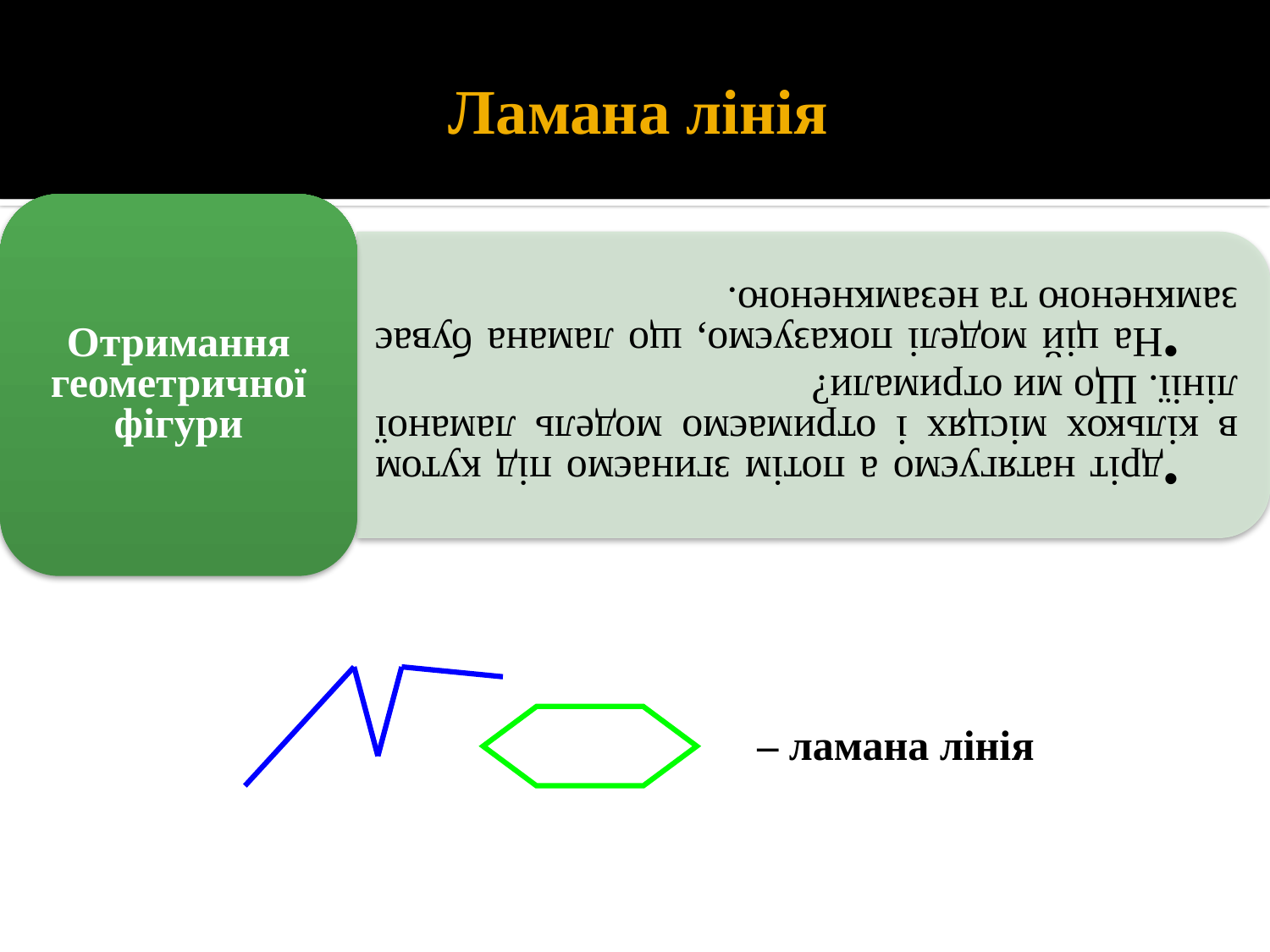

# Ламана лінія
дріт натягуємо а потім згинаємо під кутом в кількох місцях і отримаємо модель ламаної лінії. Що ми отримали?
На цій моделі показуємо, що ламана буває замкненою та незамкненою.
Отримання геометричної фігури

– ламана лінія